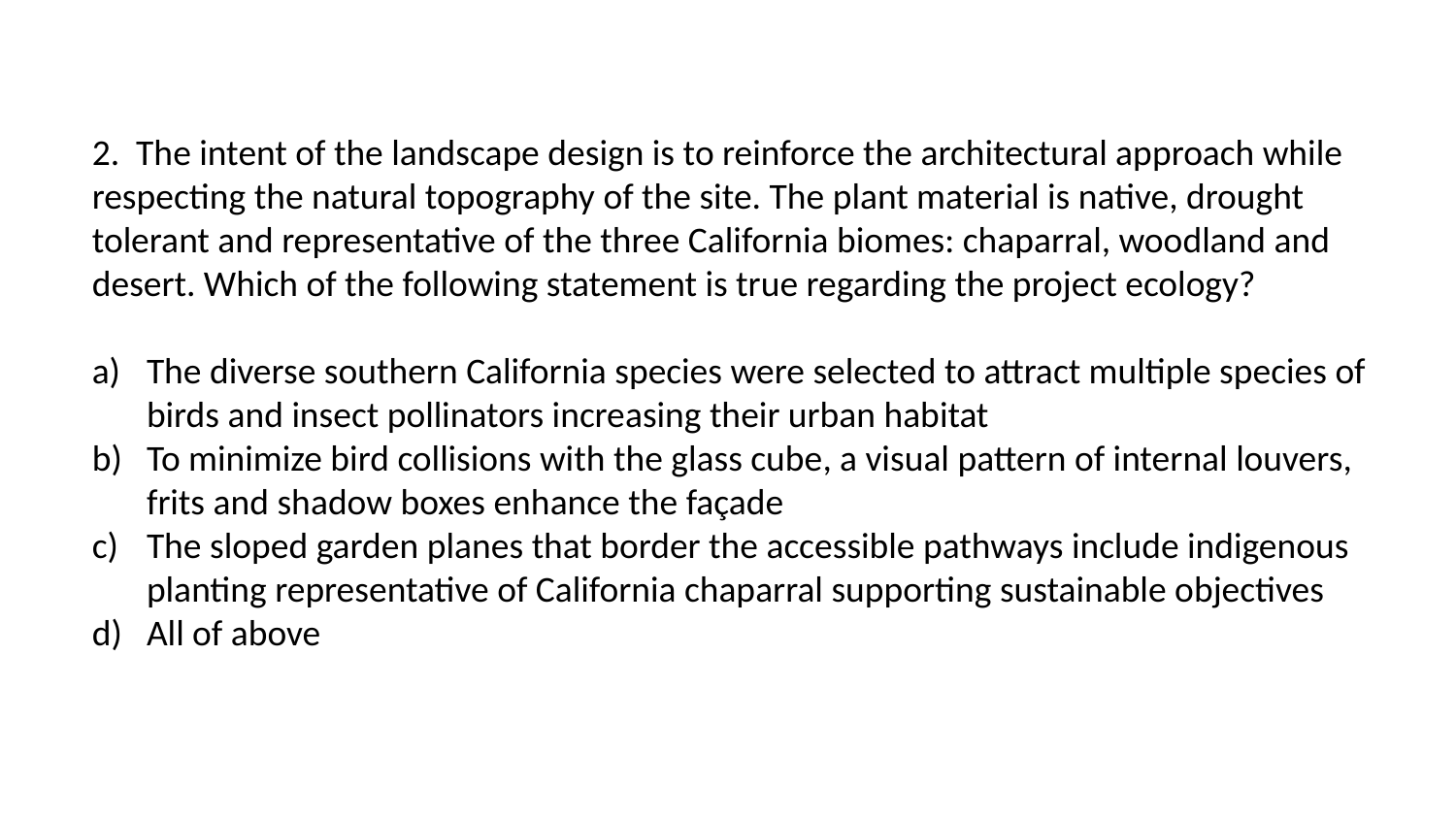

2.  The intent of the landscape design is to reinforce the architectural approach while respecting the natural topography of the site. The plant material is native, drought tolerant and representative of the three California biomes: chaparral, woodland and desert. Which of the following statement is true regarding the project ecology?

The diverse southern California species were selected to attract multiple species of birds and insect pollinators increasing their urban habitat
To minimize bird collisions with the glass cube, a visual pattern of internal louvers, frits and shadow boxes enhance the façade
The sloped garden planes that border the accessible pathways include indigenous planting representative of California chaparral supporting sustainable objectives
All of above